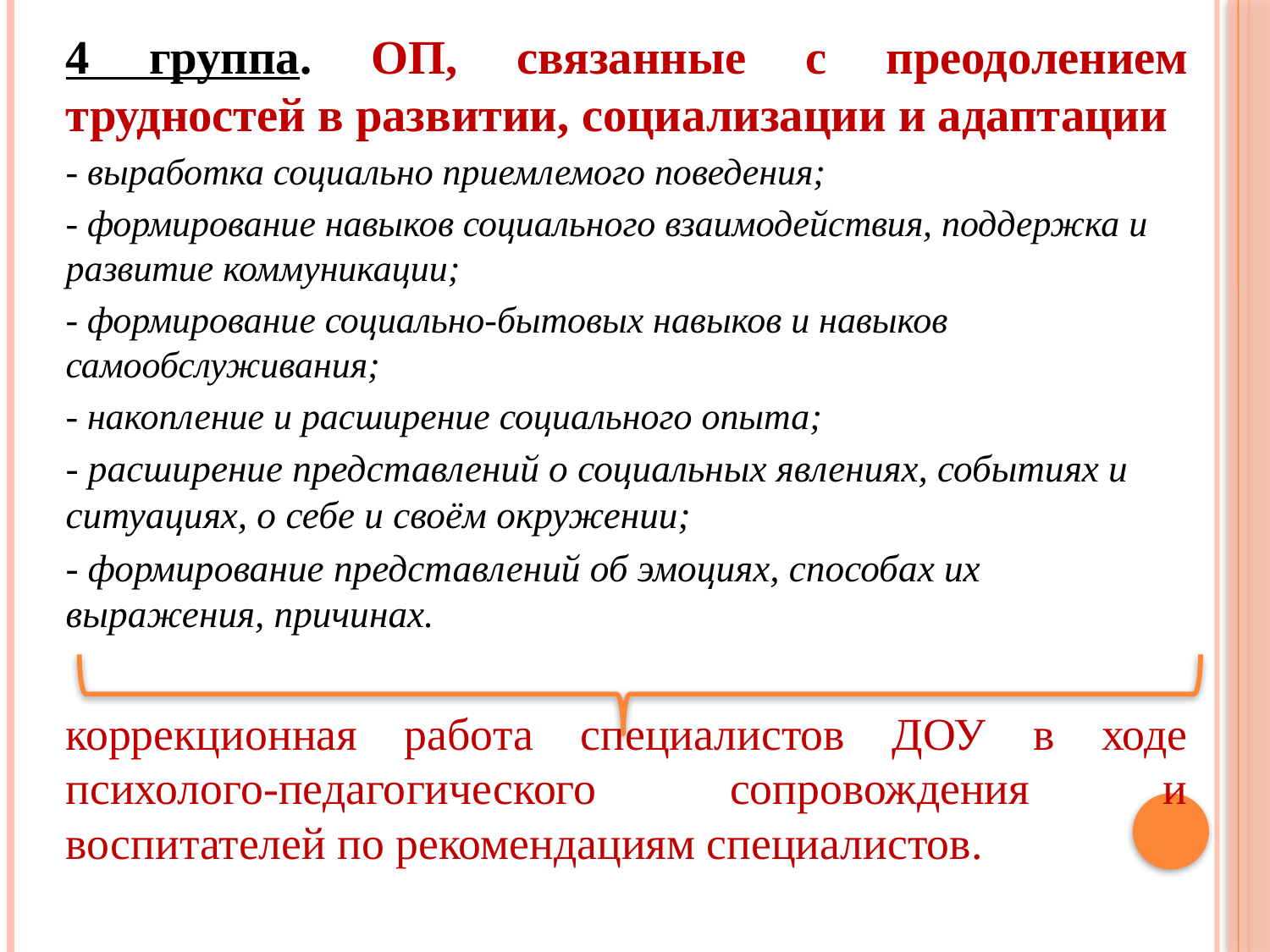

4 группа. ОП, связанные с преодолением трудностей в развитии, социализации и адаптации
		- выработка социально приемлемого поведения;
		- формирование навыков социального взаимодействия, поддержка и развитие коммуникации;
		- формирование социально-бытовых навыков и навыков самообслуживания;
		- накопление и расширение социального опыта;
		- расширение представлений о социальных явлениях, событиях и ситуациях, о себе и своём окружении;
		- формирование представлений об эмоциях, способах их выражения, причинах.

		коррекционная работа специалистов ДОУ в ходе психолого-педагогического сопровождения и воспитателей по рекомендациям специалистов.